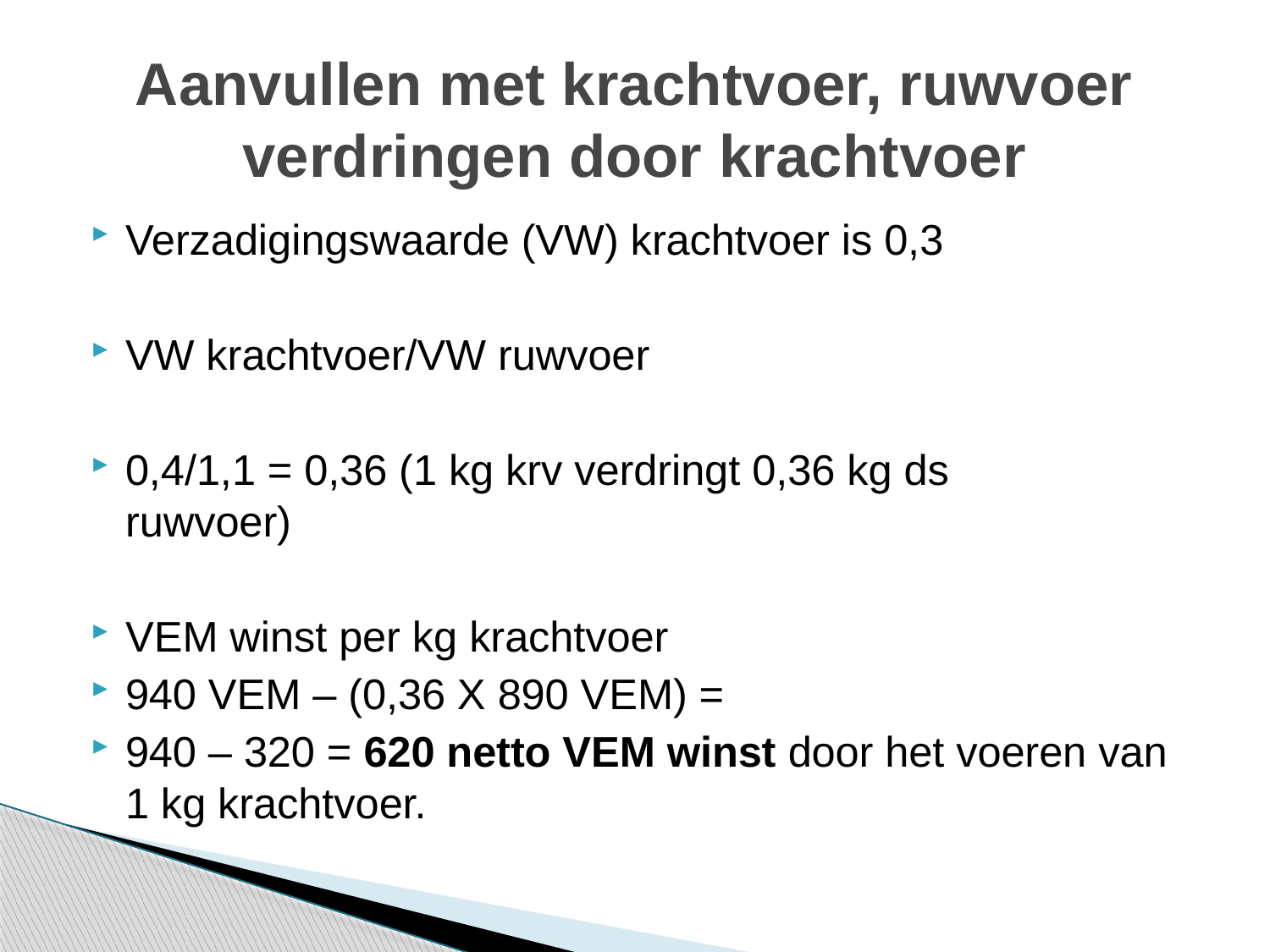

# Aanvullen met krachtvoer, ruwvoer verdringen door krachtvoer
Verzadigingswaarde (VW) krachtvoer is 0,3

VW krachtvoer/VW ruwvoer

0,4/1,1 = 0,36 (1 kg krv verdringt 0,36 kg ds 				ruwvoer)

VEM winst per kg krachtvoer
940 VEM – (0,36 X 890 VEM) =
940 – 320 = 620 netto VEM winst door het voeren van 1 kg krachtvoer.